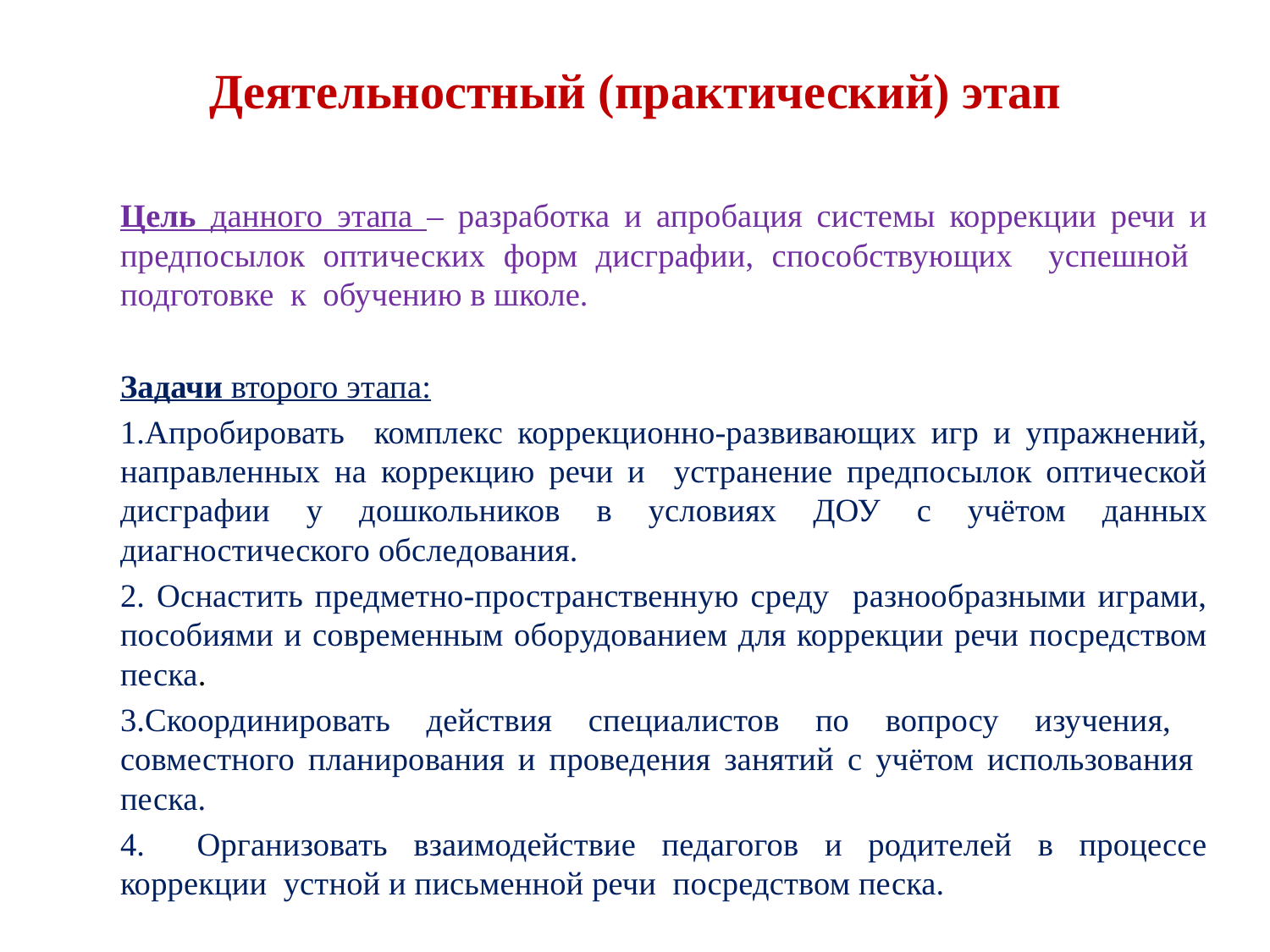

# Деятельностный (практический) этап
		Цель данного этапа – разработка и апробация системы коррекции речи и предпосылок оптических форм дисграфии, способствующих  успешной  подготовке  к  обучению в школе.

		Задачи второго этапа:
	1.Апробировать  комплекс коррекционно-развивающих игр и упражнений, направленных на коррекцию речи и  устранение предпосылок оптической дисграфии у дошкольников в условиях ДОУ с учётом данных диагностического обследования.
	2. Оснастить предметно-пространственную среду  разнообразными играми, пособиями и современным оборудованием для коррекции речи посредством песка.
	3.Скоординировать действия специалистов по вопросу изучения,  совместного планирования и проведения занятий с учётом использования  песка.
	4.  Организовать взаимодействие педагогов и родителей в процессе коррекции  устной и письменной речи  посредством песка.